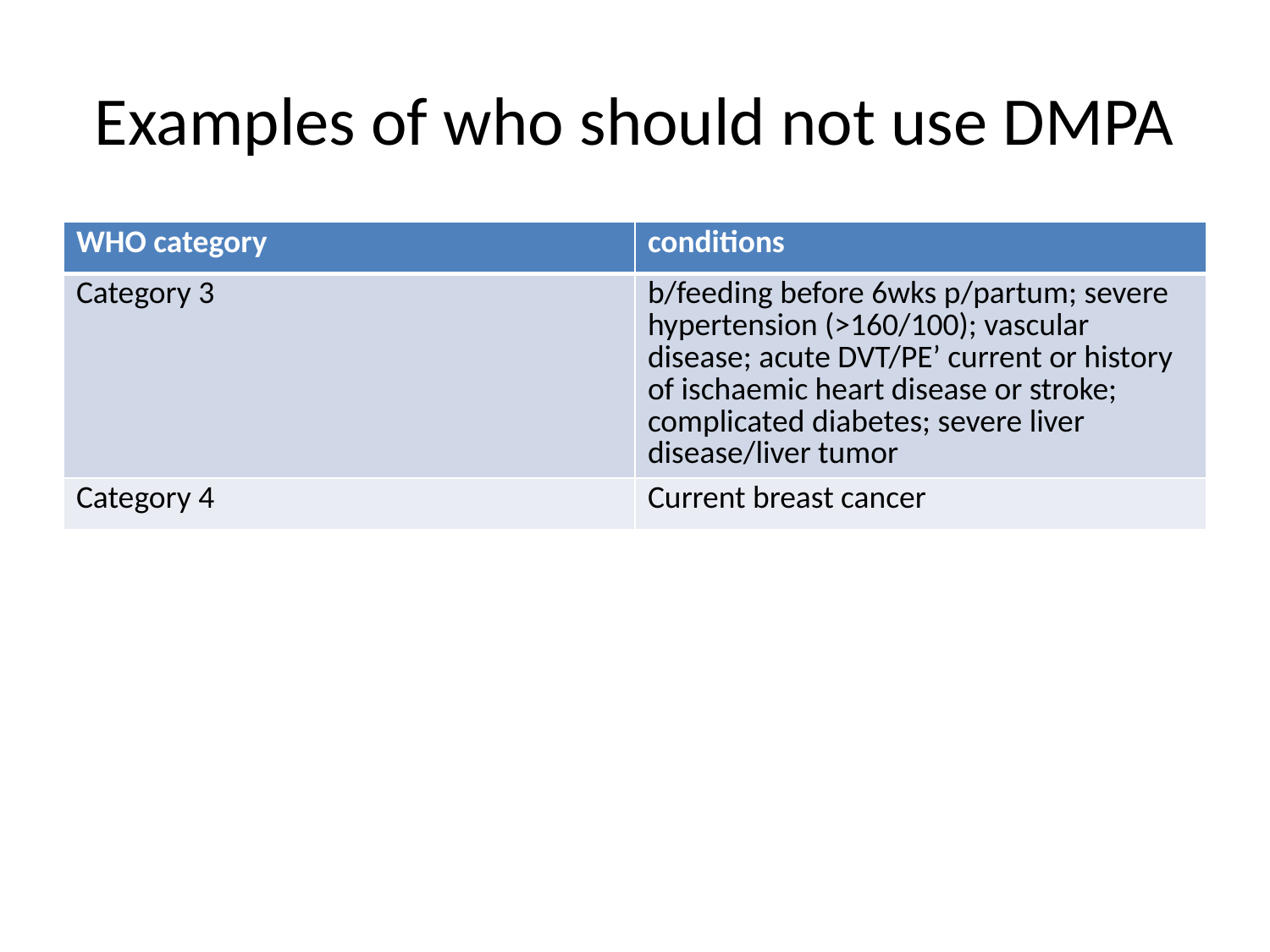

# Examples of who should not use DMPA
| WHO category | conditions |
| --- | --- |
| Category 3 | b/feeding before 6wks p/partum; severe hypertension (>160/100); vascular disease; acute DVT/PE’ current or history of ischaemic heart disease or stroke; complicated diabetes; severe liver disease/liver tumor |
| Category 4 | Current breast cancer |